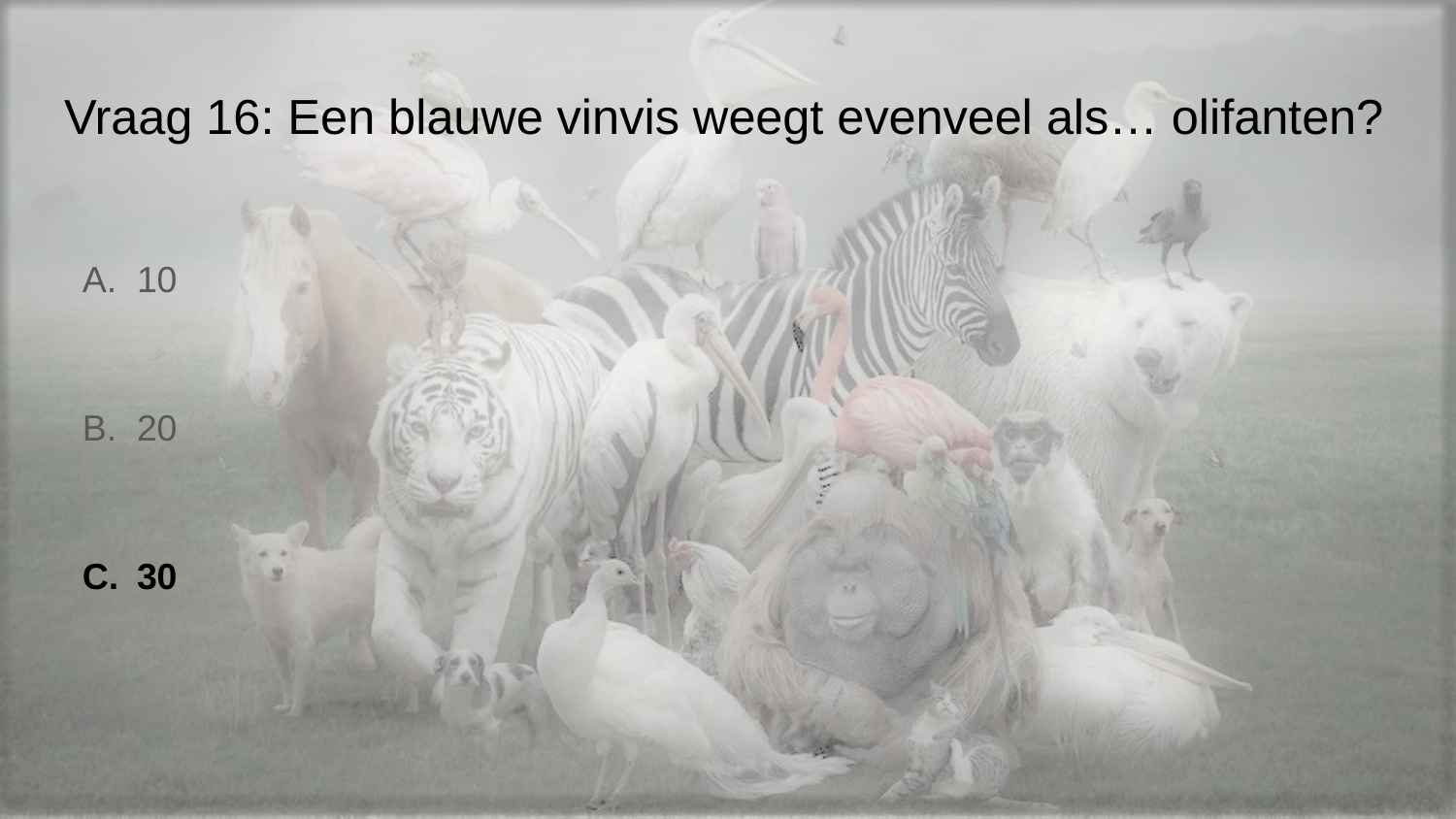

# Vraag 16: Een blauwe vinvis weegt evenveel als… olifanten?
10

20

30